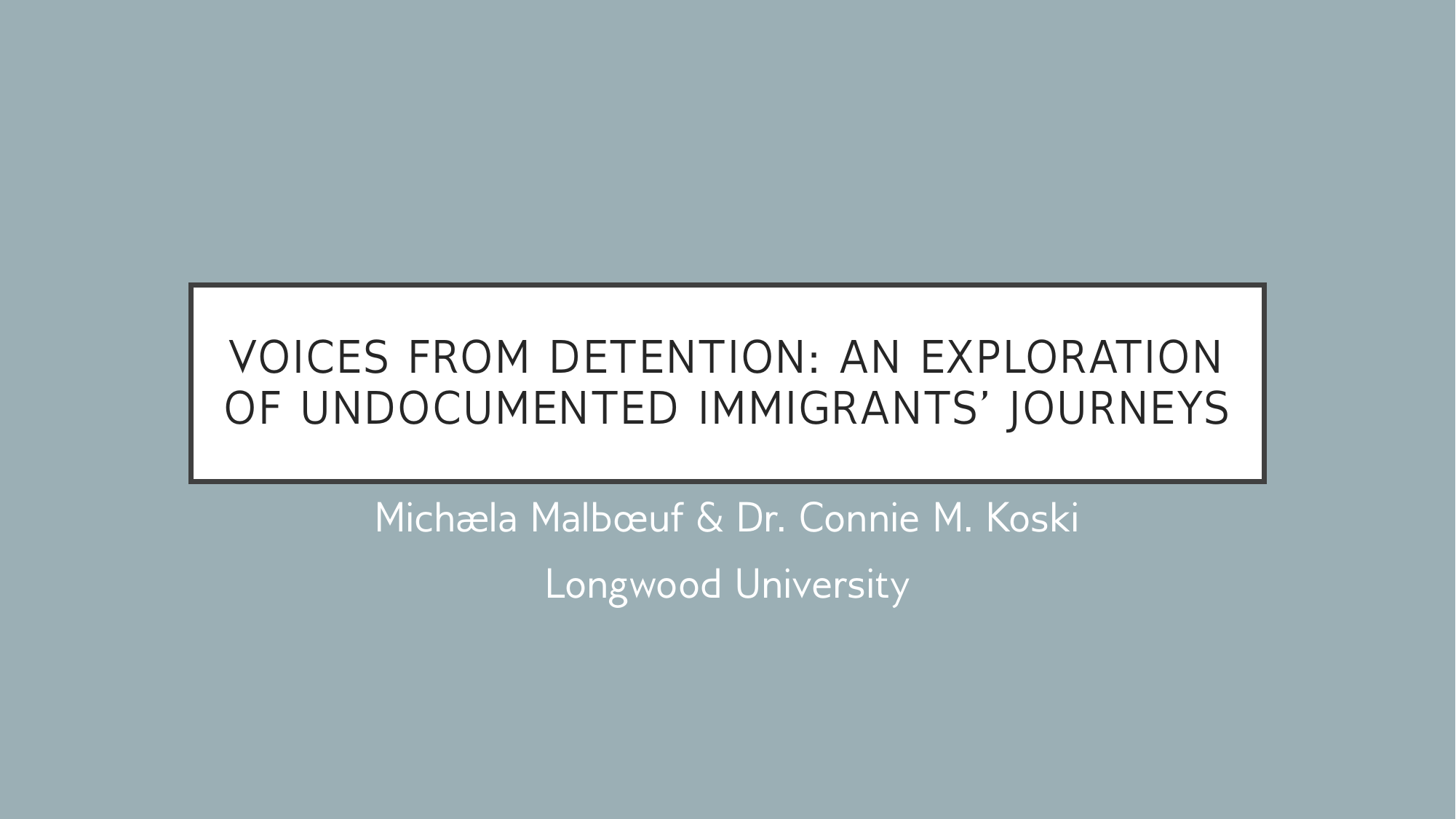

# Voices from Detention: An Exploration of Undocumented Immigrants’ Journeys
Michaela Malboeuf & Dr. Connie M. Koski
Longwood University